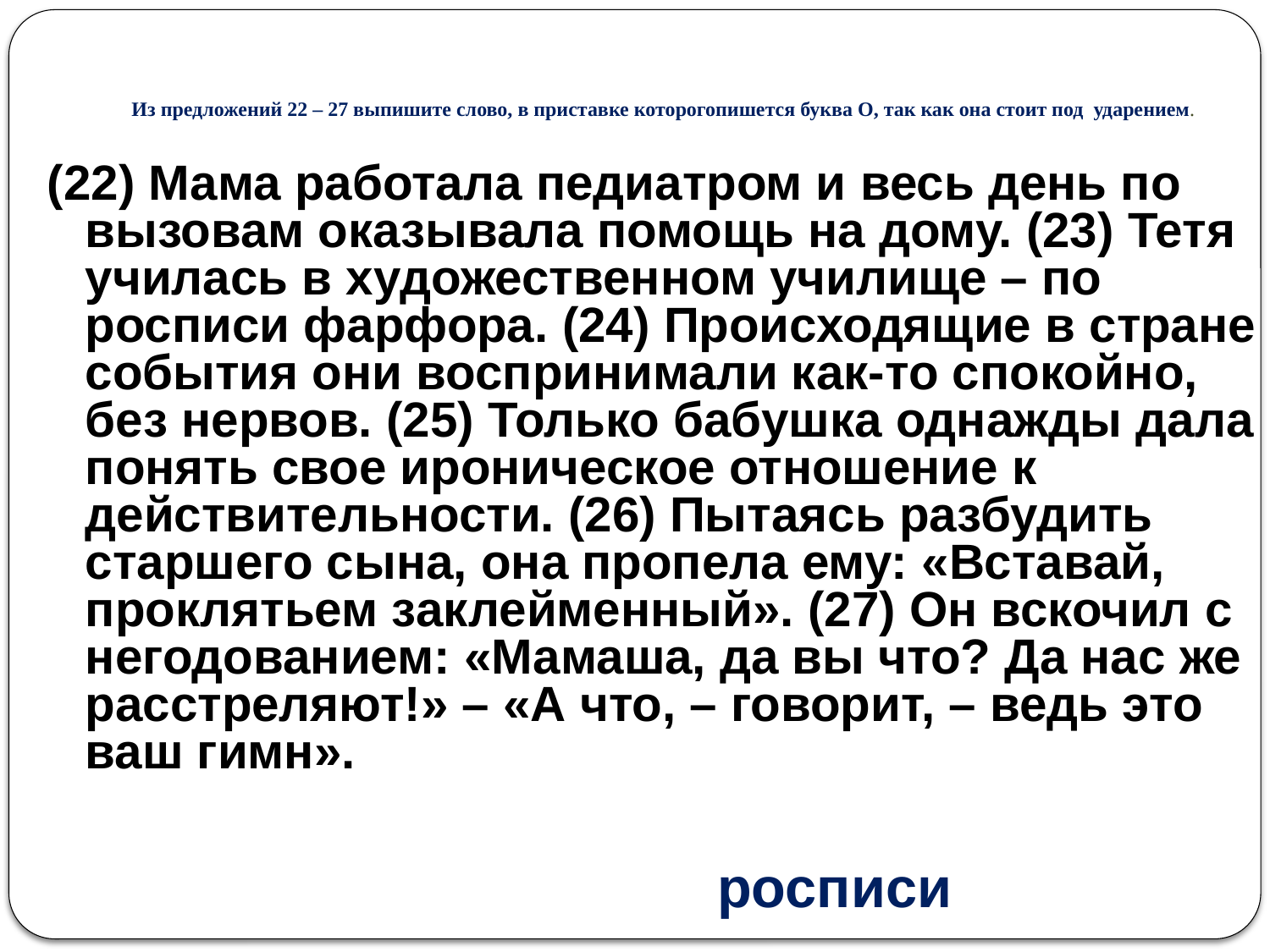

# Из предложений 22 – 27 выпишите слово, в приставке которогопишется буква О, так как она стоит под  ударением.
(22) Мама работала педиатром и весь день по вызовам оказывала помощь на дому. (23) Тетя училась в художественном училище – по росписи фарфора. (24) Происходящие в стране события они воспринимали как-то спокойно, без нервов. (25) Только бабушка однажды дала понять свое ироническое отношение к действительности. (26) Пытаясь разбудить старшего сына, она пропела ему: «Вставай, проклятьем заклейменный». (27) Он вскочил с негодованием: «Мамаша, да вы что? Да нас же расстреляют!» – «А что, – говорит, – ведь это ваш гимн».
росписи